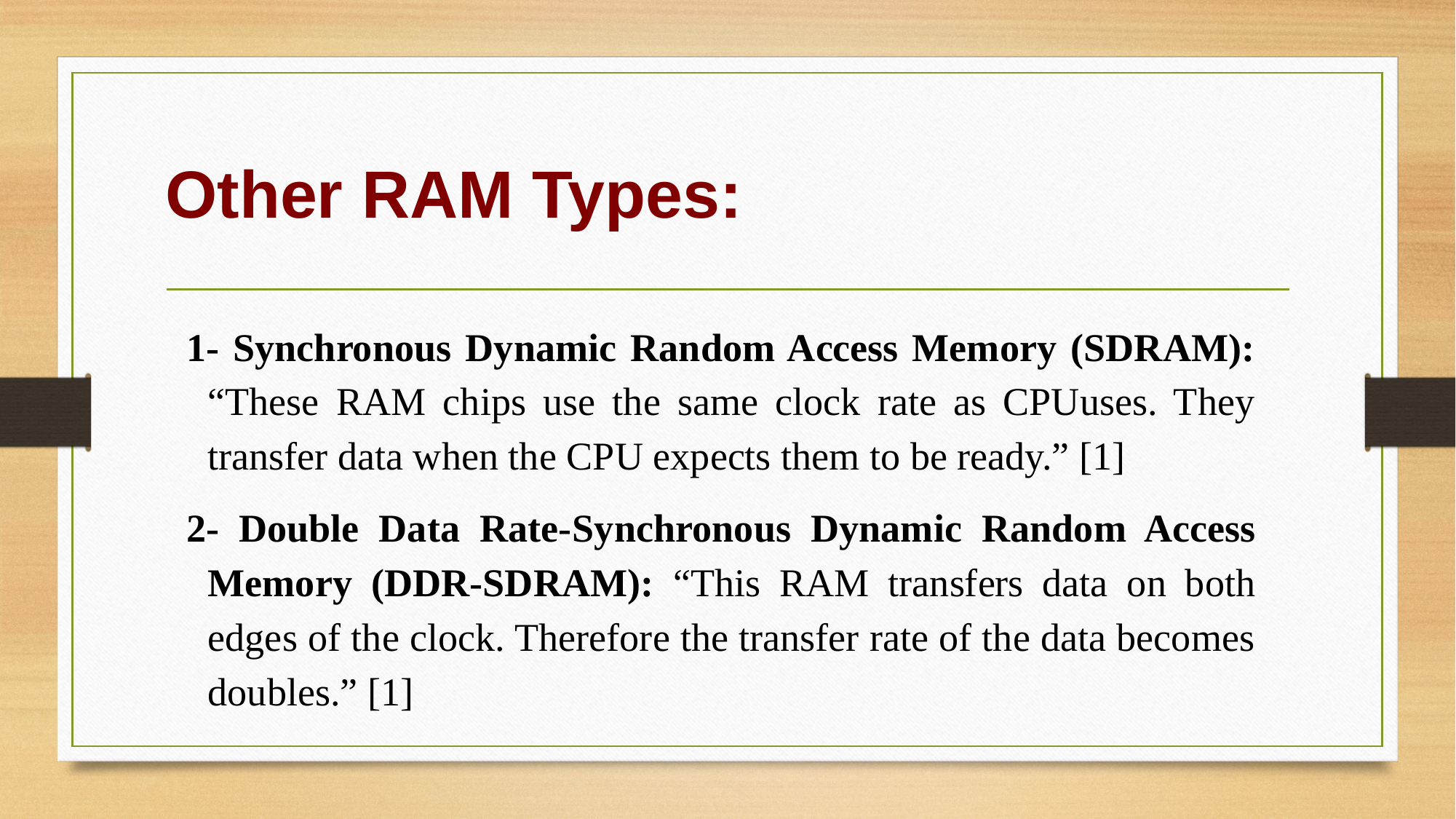

# Other RAM Types:
1- Synchronous Dynamic Random Access Memory (SDRAM): “These RAM chips use the same clock rate as CPUuses. They transfer data when the CPU expects them to be ready.” [1]
2- Double Data Rate-Synchronous Dynamic Random Access Memory (DDR-SDRAM): “This RAM transfers data on both edges of the clock. Therefore the transfer rate of the data becomes doubles.” [1]